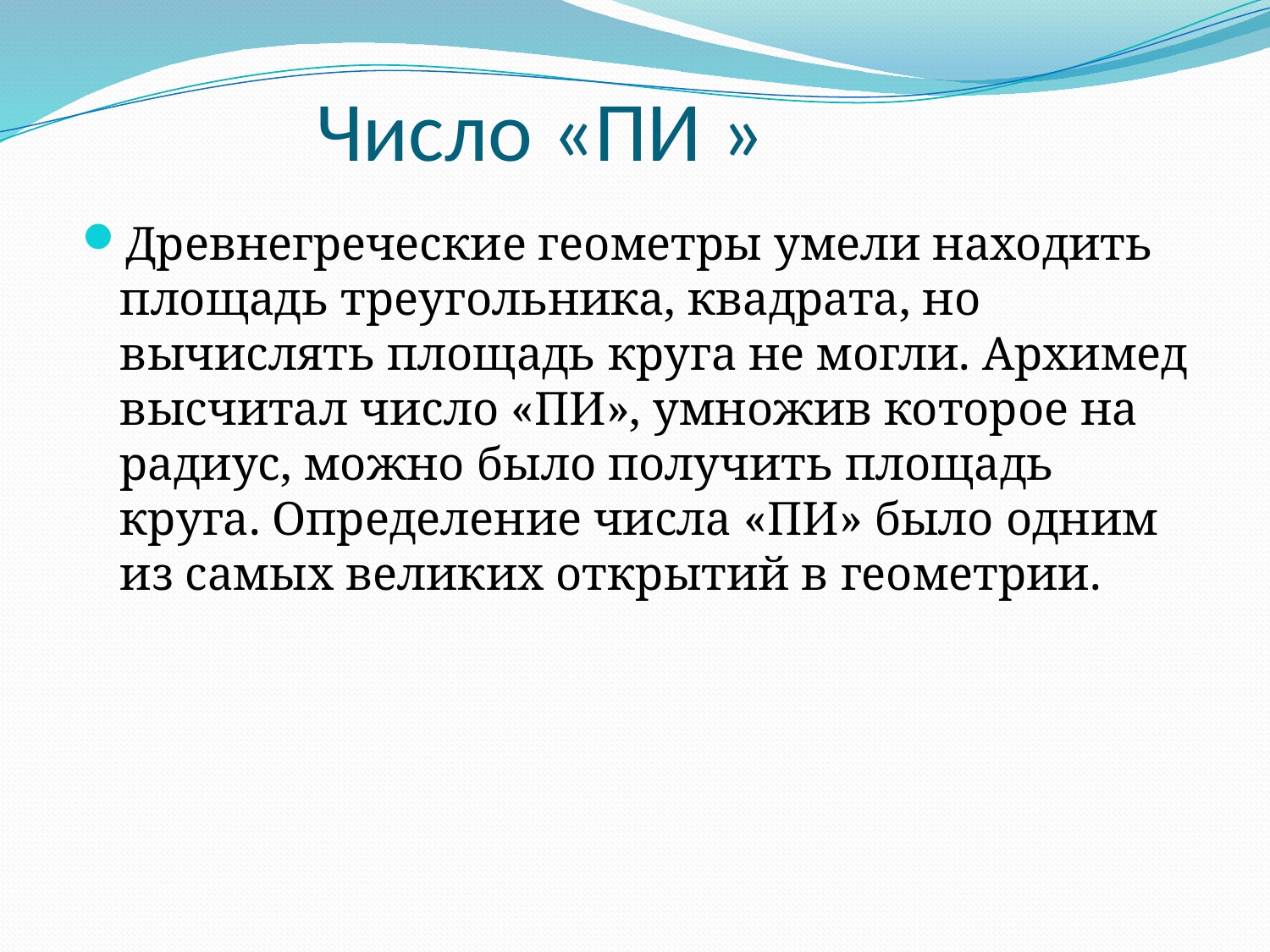

# Число «ПИ »
Древнегреческие геометры умели находить площадь треугольника, квадрата, но вычислять площадь круга не могли. Архимед высчитал число «ПИ», умножив которое на радиус, можно было получить площадь круга. Определение числа «ПИ» было одним из самых великих открытий в геометрии.